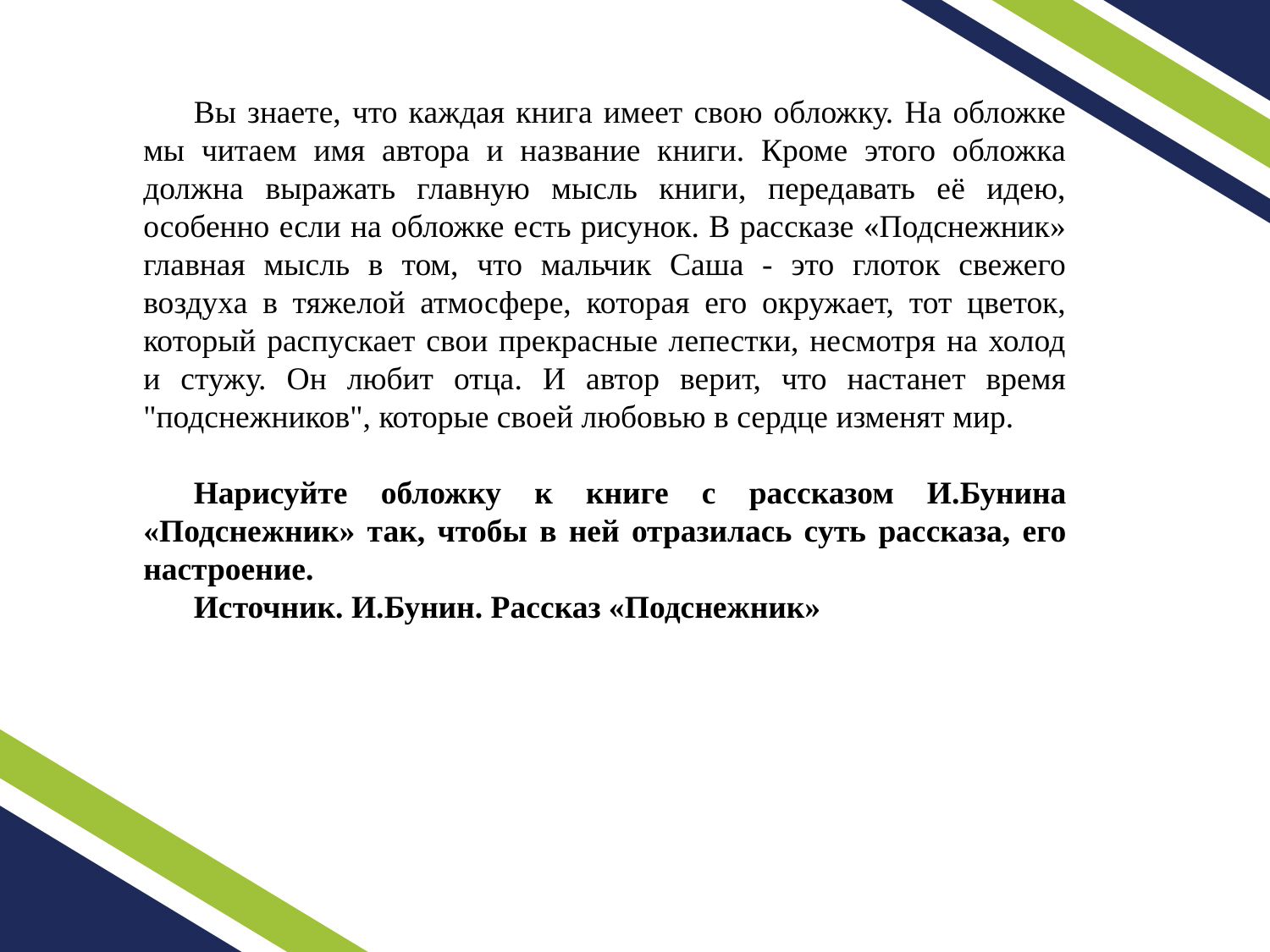

Вы знаете, что каждая книга имеет свою обложку. На обложке мы читаем имя автора и название книги. Кроме этого обложка должна выражать главную мысль книги, передавать её идею, особенно если на обложке есть рисунок. В рассказе «Подснежник» главная мысль в том, что мальчик Саша - это глоток свежего воздуха в тяжелой атмосфере, которая его окружает, тот цветок, который распускает свои прекрасные лепестки, несмотря на холод и стужу. Он любит отца. И автор верит, что настанет время "подснежников", которые своей любовью в сердце изменят мир.

Нарисуйте обложку к книге с рассказом И.Бунина «Подснежник» так, чтобы в ней отразилась суть рассказа, его настроение.
Источник. И.Бунин. Рассказ «Подснежник»